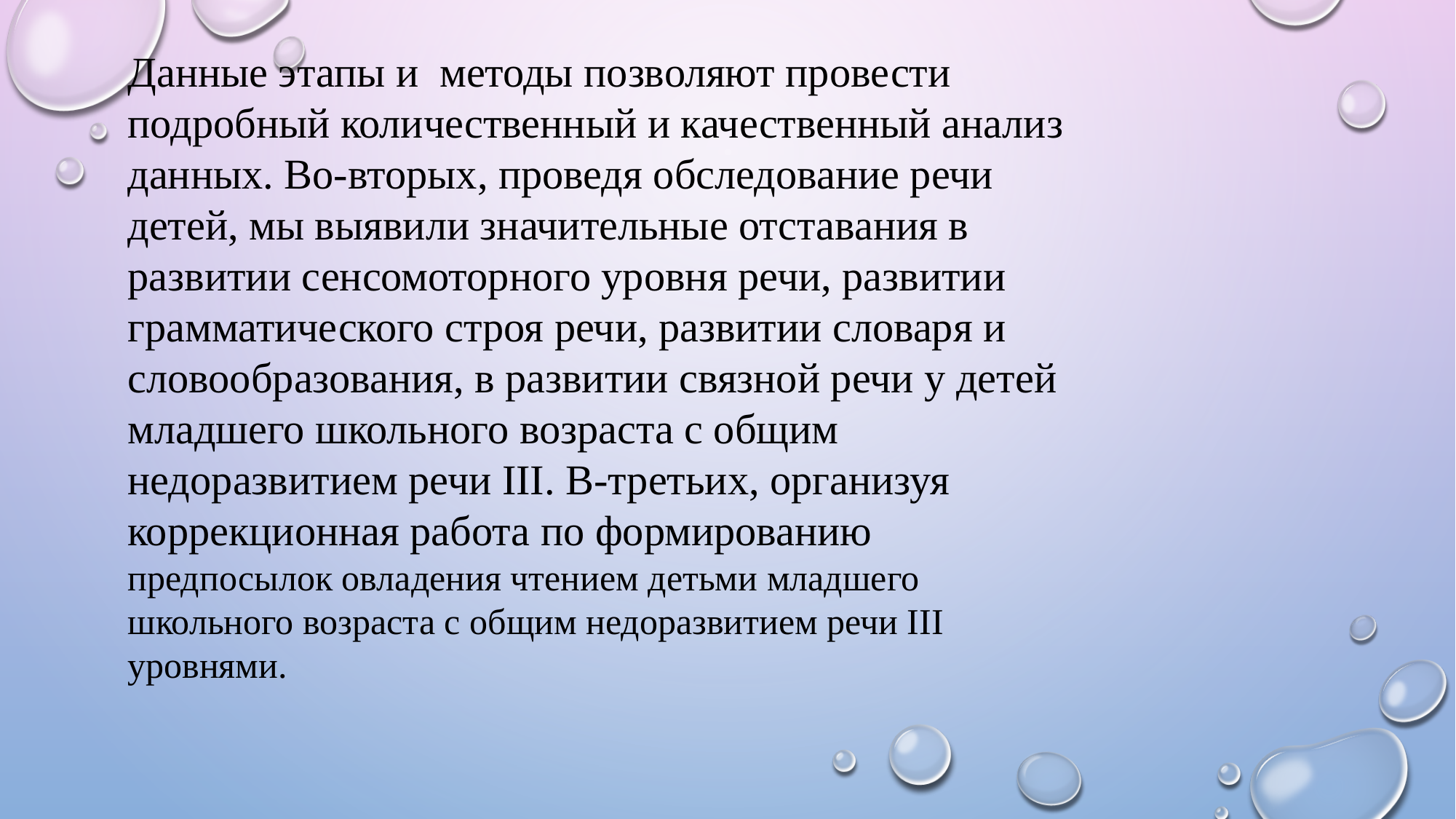

Данные этапы и  методы позволяют провести подробный количественный и качественный анализ данных. Во-вторых, проведя обследование речи детей, мы выявили значительные отставания в развитии сенсомоторного уровня речи, развитии грамматического строя речи, развитии словаря и словообразования, в развитии связной речи у детей младшего школьного возраста с общим недоразвитием речи III. В-третьих, организуя коррекционная работа по формированию предпосылок овладения чтением детьми младшего школьного возраста с общим недоразвитием речи III уровнями.